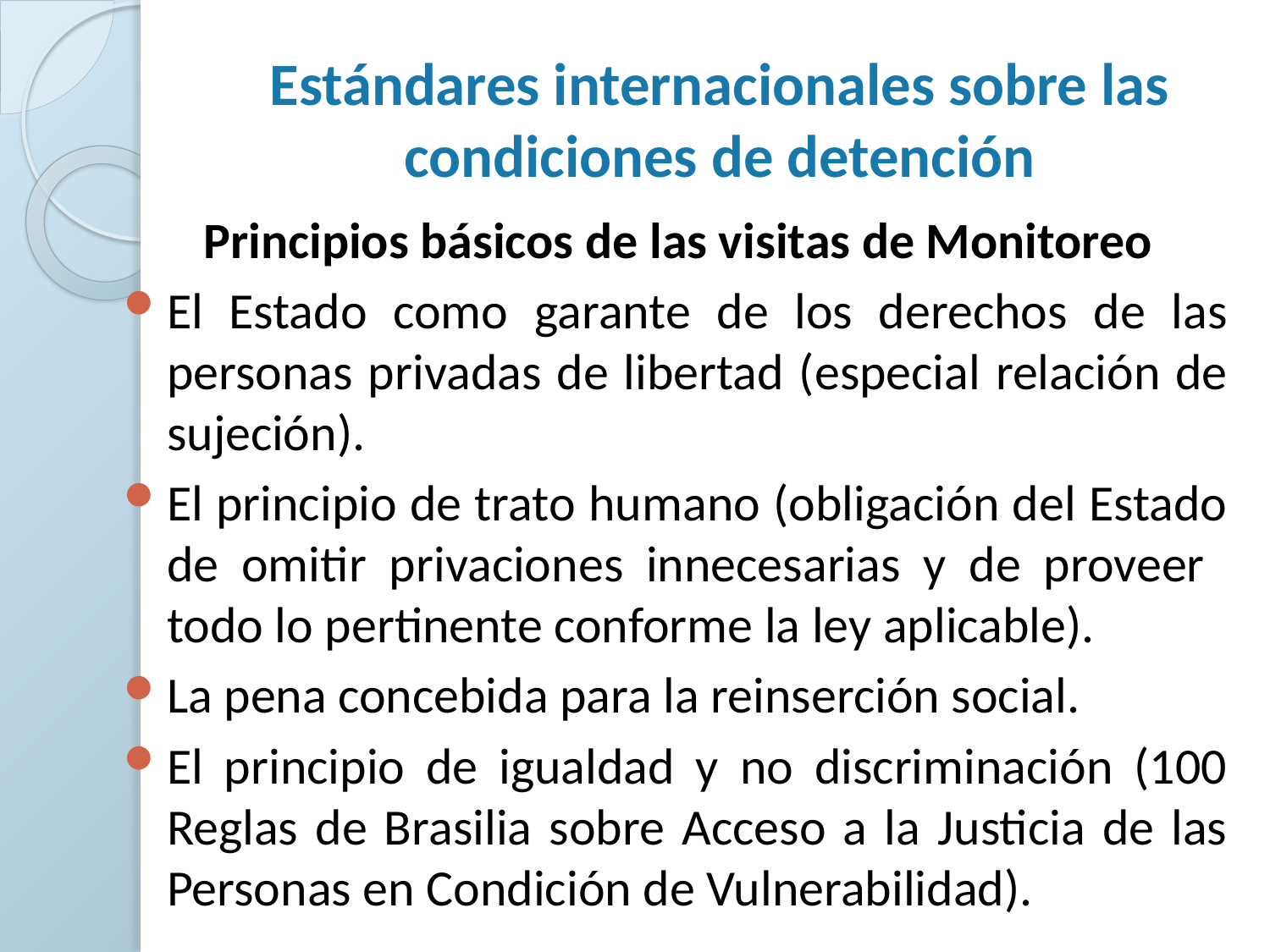

# Estándares internacionales sobre las condiciones de detención
Principios básicos de las visitas de Monitoreo
El Estado como garante de los derechos de las personas privadas de libertad (especial relación de sujeción).
El principio de trato humano (obligación del Estado de omitir privaciones innecesarias y de proveer  todo lo pertinente conforme la ley aplicable).
La pena concebida para la reinserción social.
El principio de igualdad y no discriminación (100 Reglas de Brasilia sobre Acceso a la Justicia de las Personas en Condición de Vulnerabilidad).